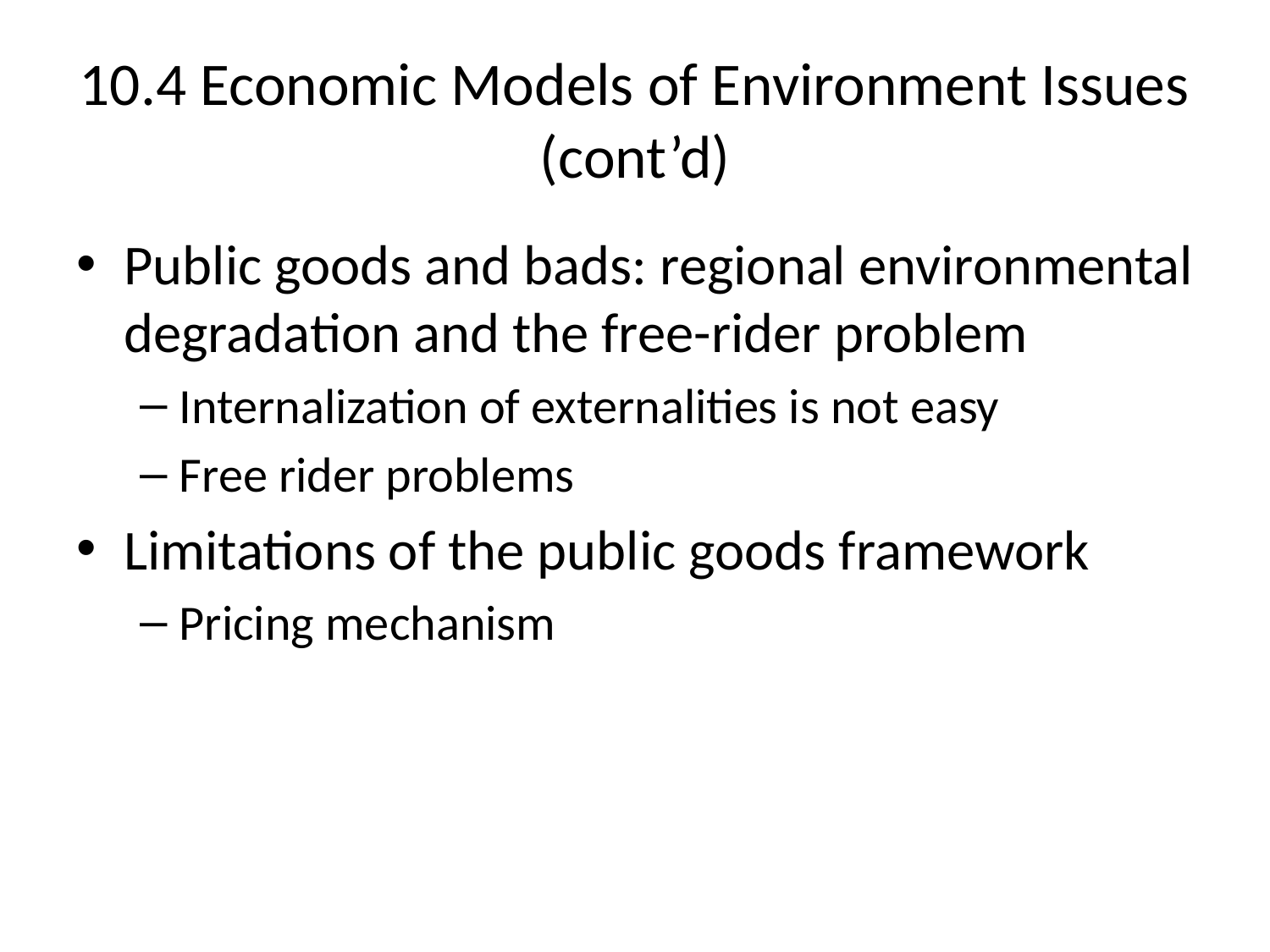

10.4 Economic Models of Environment Issues (cont’d)
Public goods and bads: regional environmental degradation and the free-rider problem
Internalization of externalities is not easy
Free rider problems
Limitations of the public goods framework
Pricing mechanism